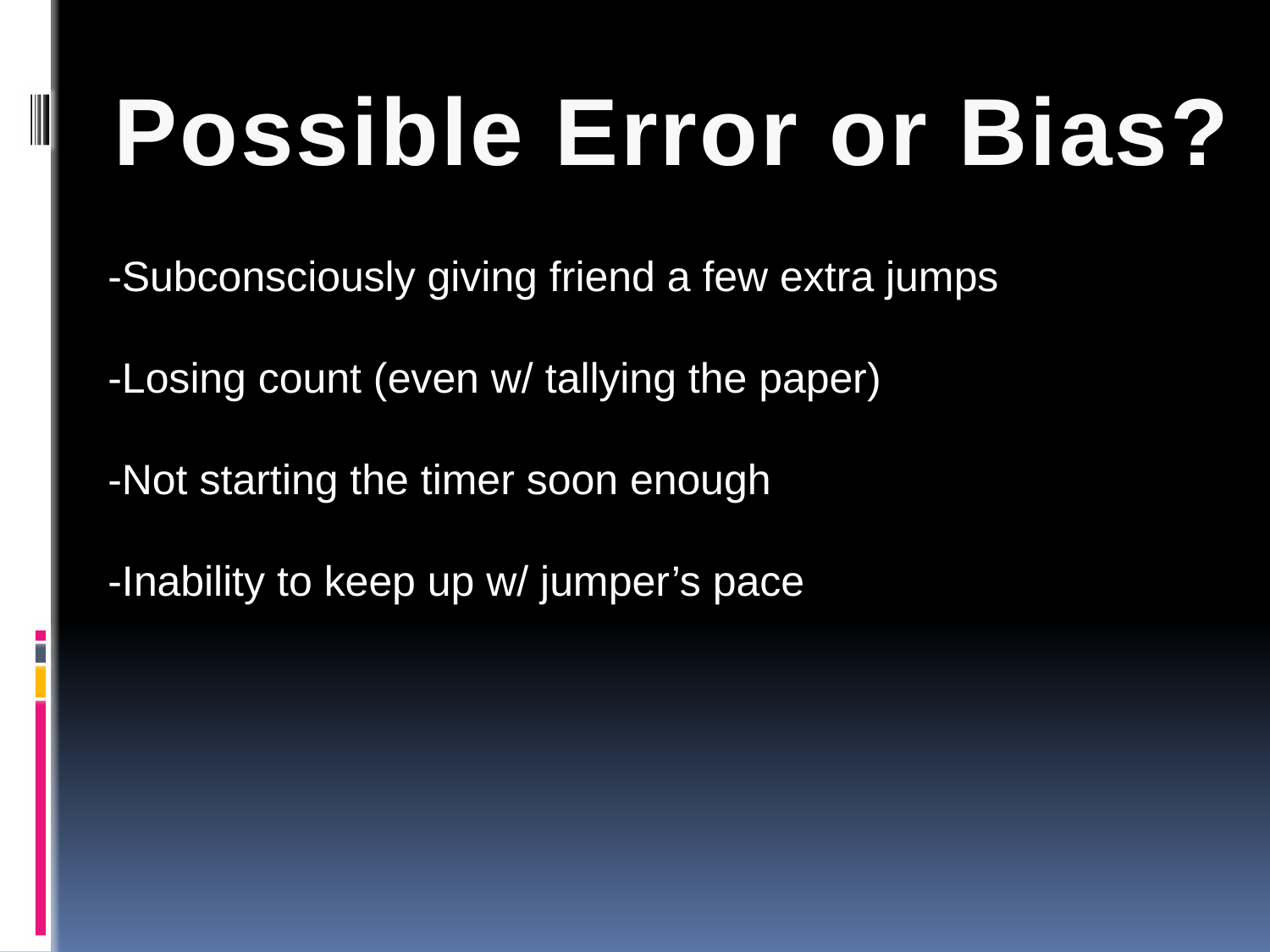

Possible Error or Bias?
-Subconsciously giving friend a few extra jumps

-Losing count (even w/ tallying the paper)

-Not starting the timer soon enough

-Inability to keep up w/ jumper’s pace